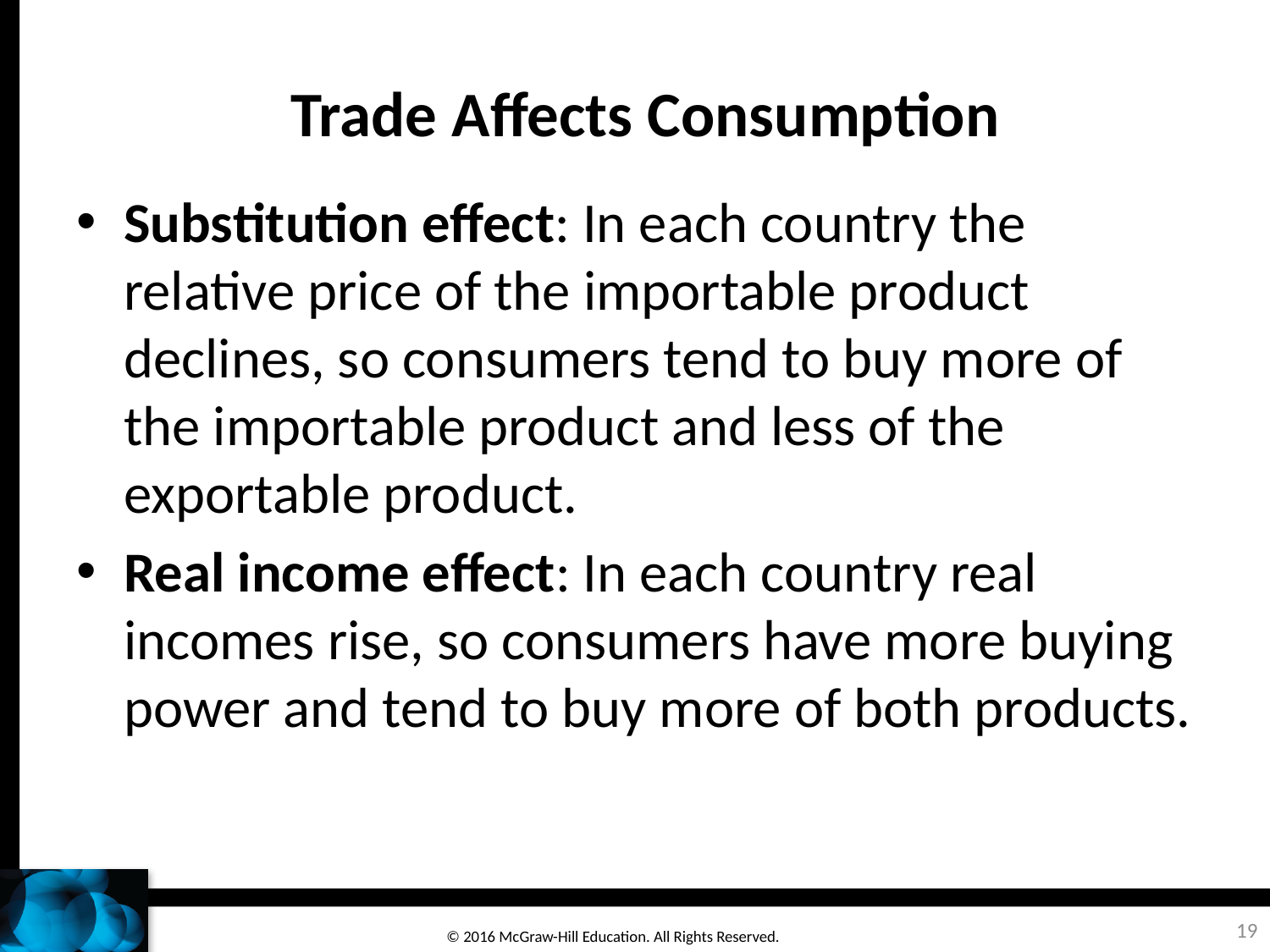

# Trade Affects Consumption
Substitution effect: In each country the relative price of the importable product declines, so consumers tend to buy more of the importable product and less of the exportable product.
Real income effect: In each country real incomes rise, so consumers have more buying power and tend to buy more of both products.

19
© 2016 McGraw-Hill Education. All Rights Reserved.